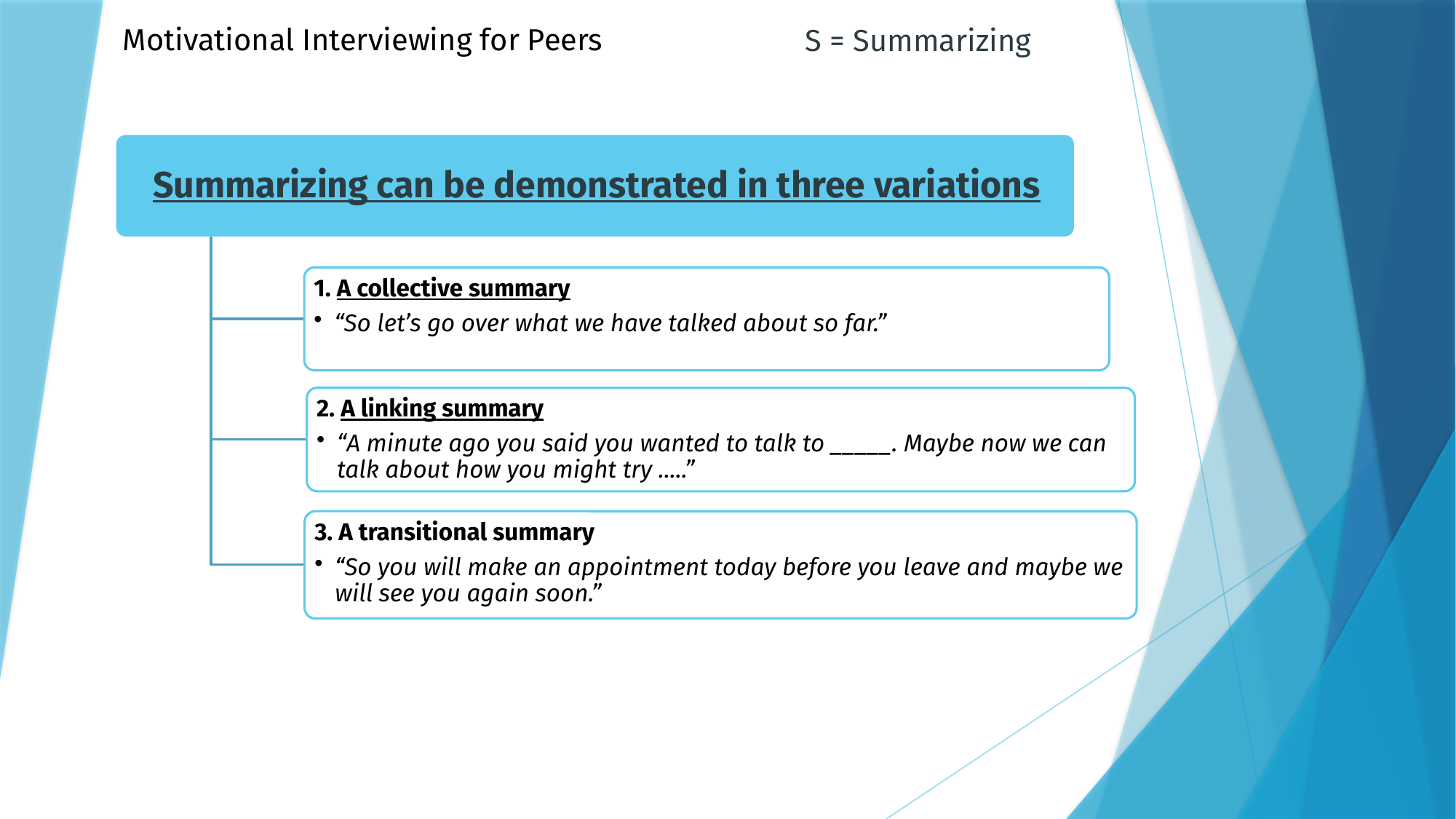

Motivational Interviewing for Peers
S = Summarizing
Summarizing can be demonstrated in three variations
1. A collective summary
“So let’s go over what we have talked about so far.”
2. A linking summary
“A minute ago you said you wanted to talk to _____. Maybe now we can talk about how you might try .....”
3. A transitional summary
“So you will make an appointment today before you leave and maybe we will see you again soon.”